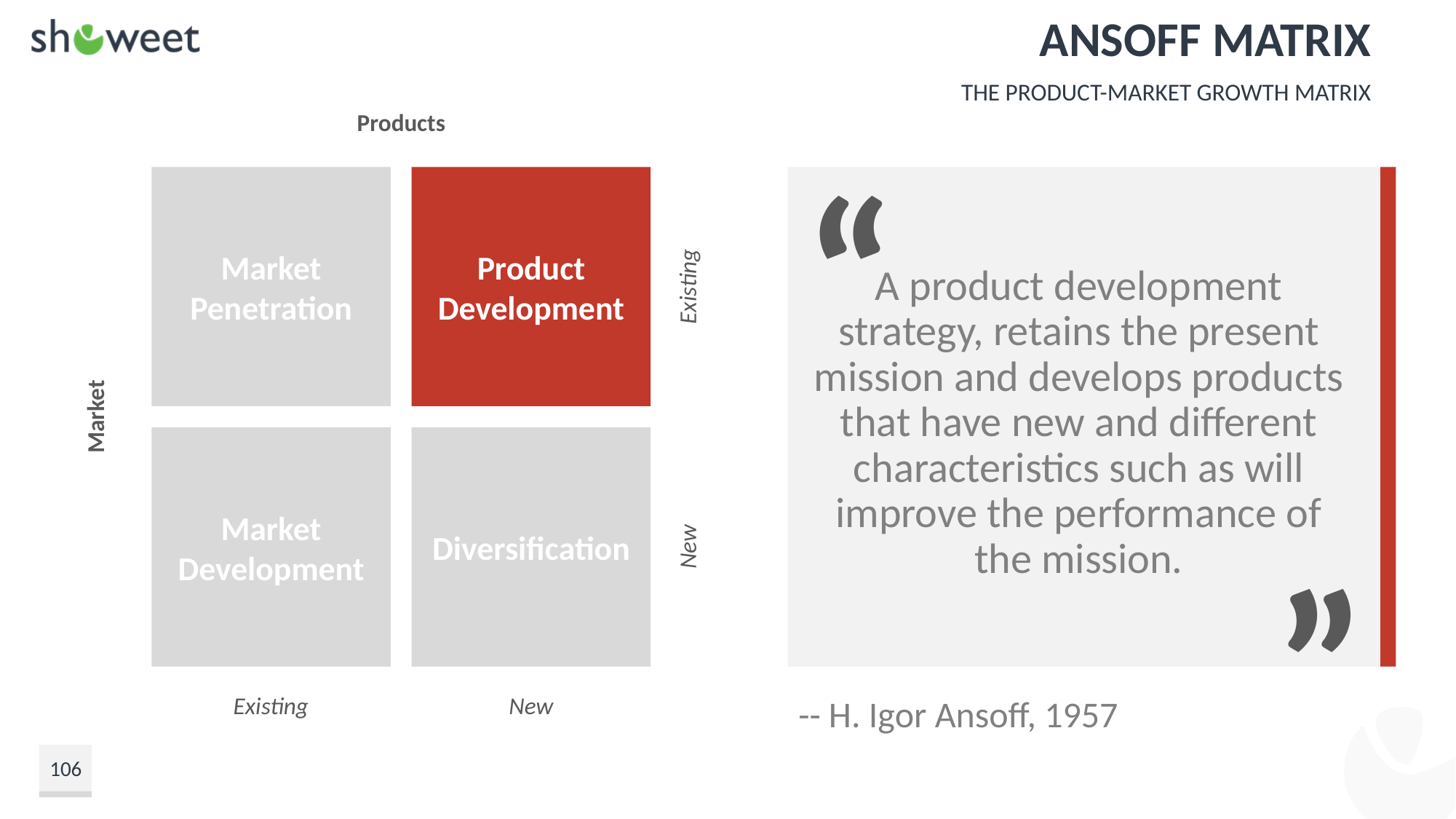

# Ansoff Matrix
The Product-Market Growth Matrix
Products
Market Penetration
Product Development
Existing
Market
Market Development
Diversification
New
Existing
New
“
A product development strategy, retains the present mission and develops products that have new and different characteristics such as will improve the performance of the mission.

”
-- H. Igor Ansoff, 1957
106